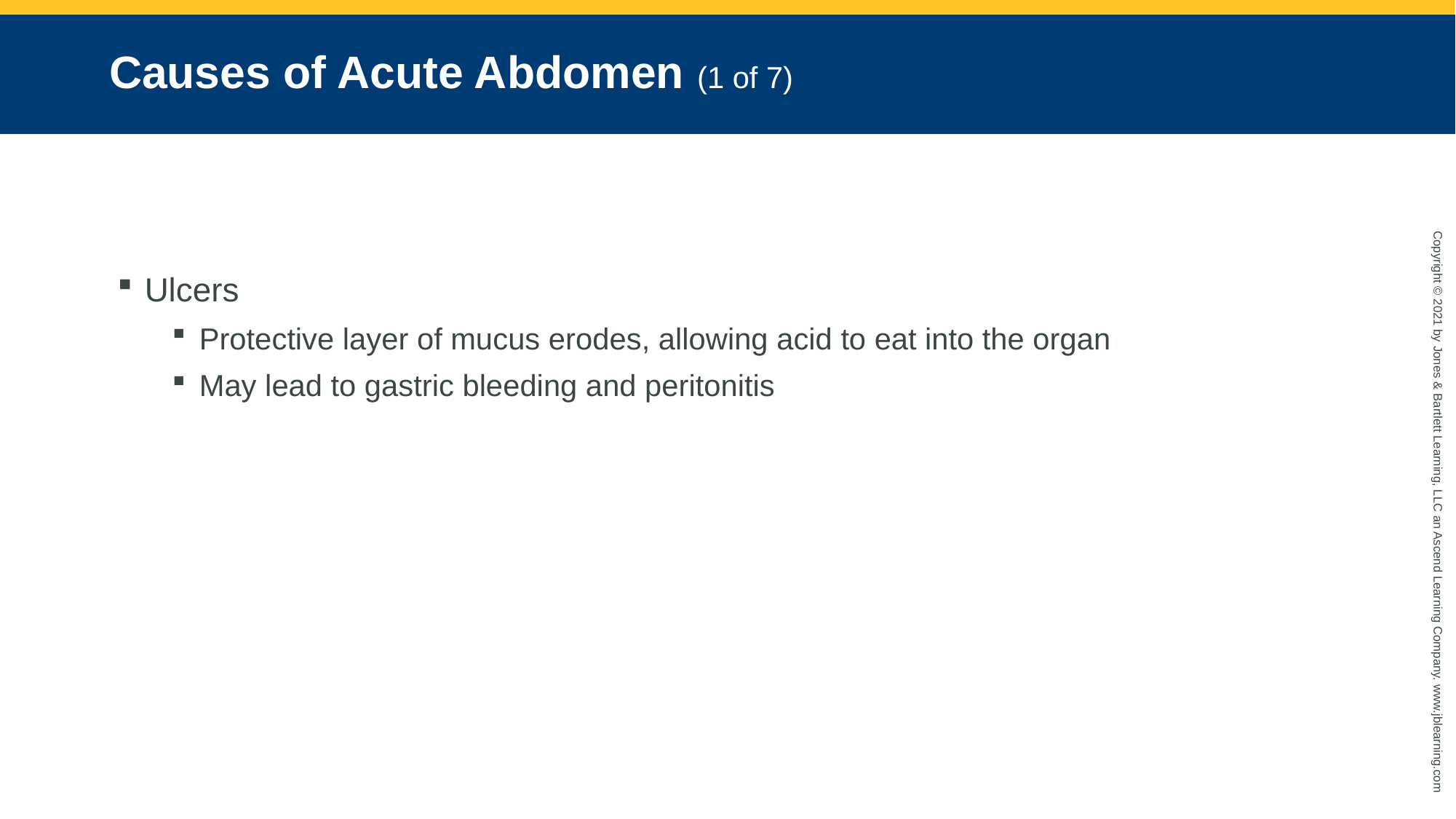

# Causes of Acute Abdomen (1 of 7)
Ulcers
Protective layer of mucus erodes, allowing acid to eat into the organ
May lead to gastric bleeding and peritonitis